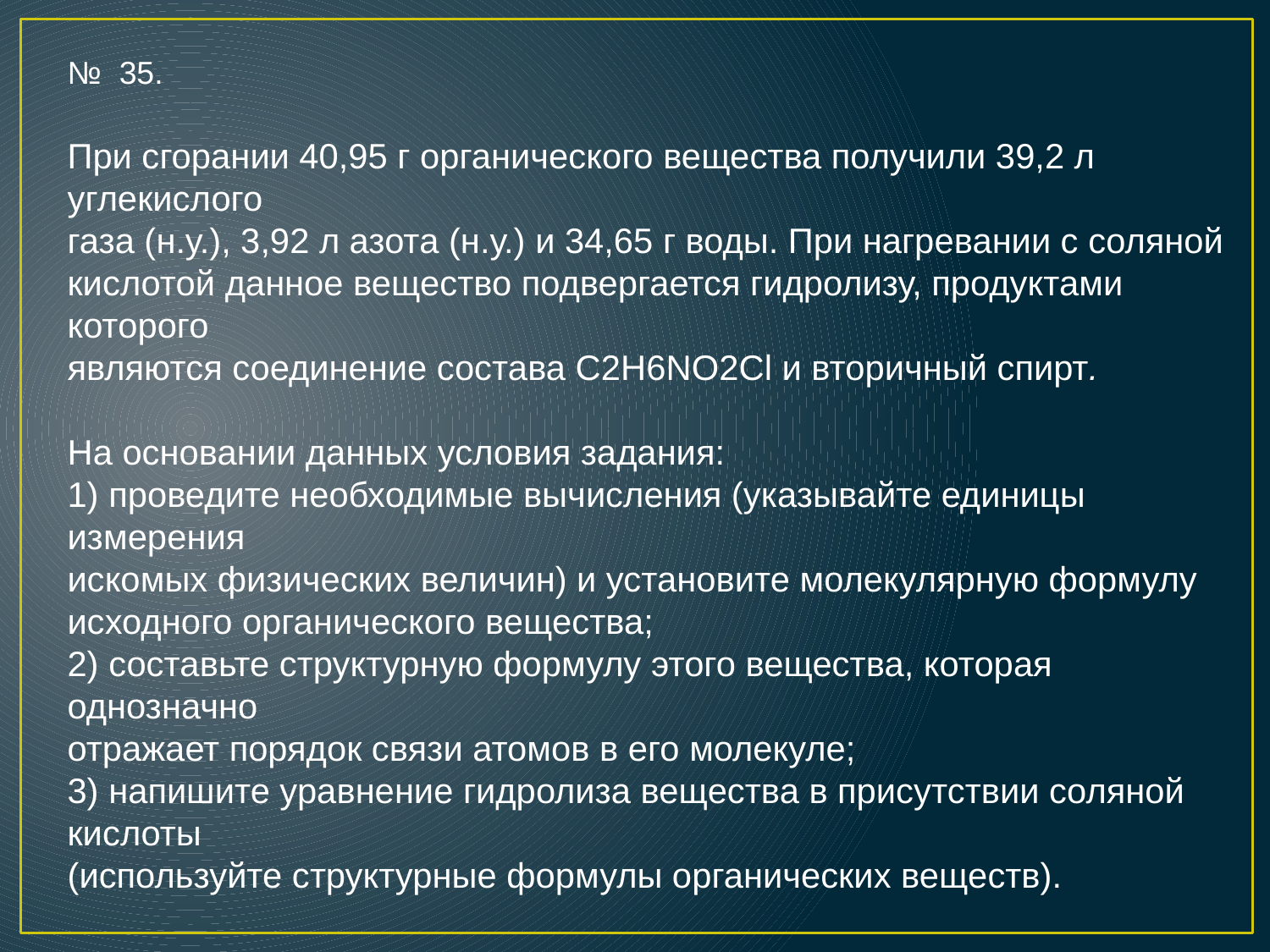

№  35.

При сгорании 40,95 г органического вещества получили 39,2 л углекислого
газа (н.у.), 3,92 л азота (н.у.) и 34,65 г воды. При нагревании с соляной
кислотой данное вещество подвергается гидролизу, продуктами которого
являются соединение состава С2H6NО2Cl и вторичный спирт.

На основании данных условия задания:
1) проведите необходимые вычисления (указывайте единицы измерения
искомых физических величин) и установите молекулярную формулу
исходного органического вещества;
2) составьте структурную формулу этого вещества, которая однозначно
отражает порядок связи атомов в его молекуле;
3) напишите уравнение гидролиза вещества в присутствии соляной кислоты
(используйте структурные формулы органических веществ).